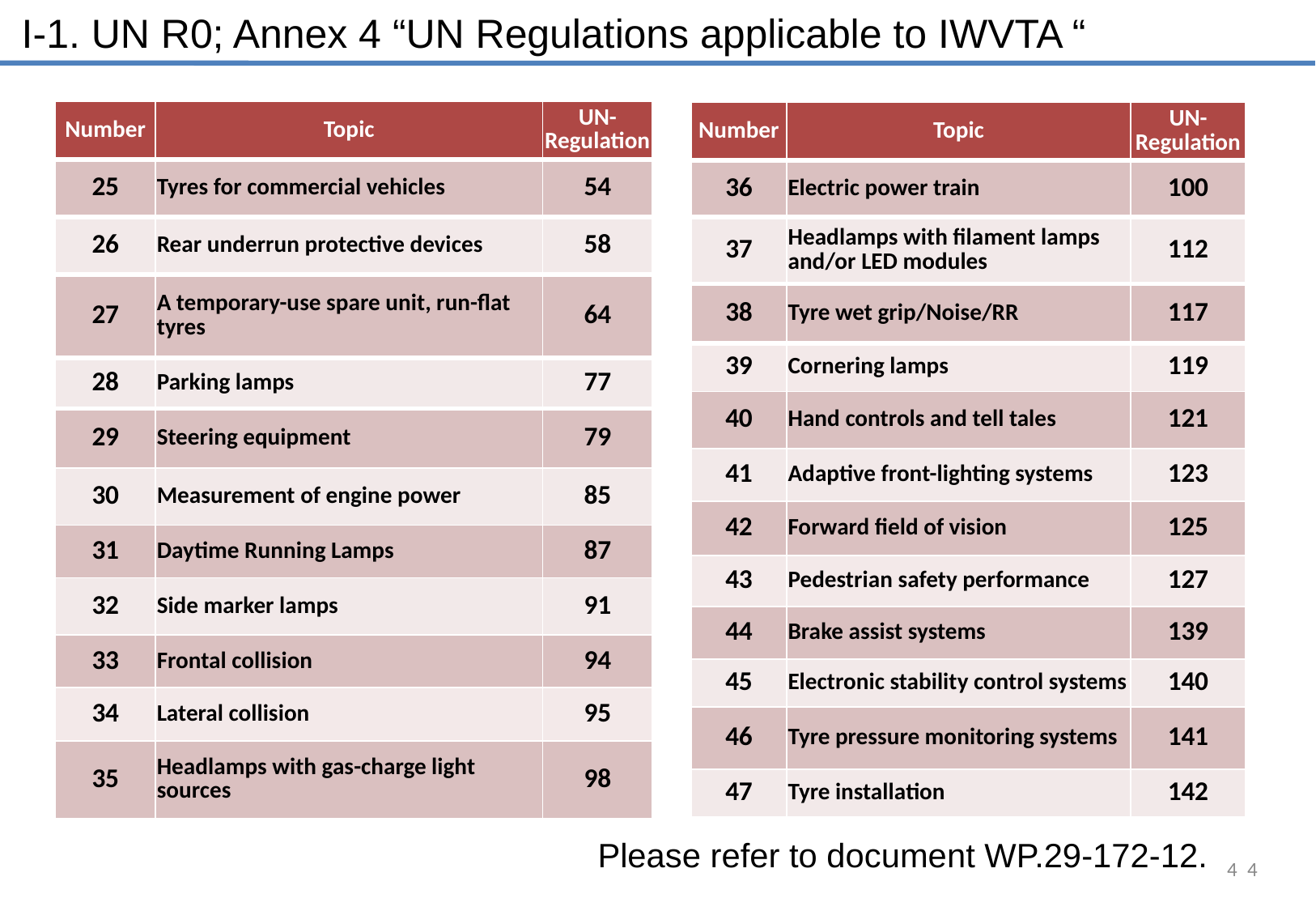

I-1. UN R0; Annex 4 “UN Regulations applicable to IWVTA “

| Number | Topic | UN-Regulation |
| --- | --- | --- |
| 25 | Tyres for commercial vehicles | 54 |
| 26 | Rear underrun protective devices | 58 |
| 27 | A temporary-use spare unit, run-flat tyres | 64 |
| 28 | Parking lamps | 77 |
| 29 | Steering equipment | 79 |
| 30 | Measurement of engine power | 85 |
| 31 | Daytime Running Lamps | 87 |
| 32 | Side marker lamps | 91 |
| 33 | Frontal collision | 94 |
| 34 | Lateral collision | 95 |
| 35 | Headlamps with gas-charge light sources | 98 |
| Number | Topic | UN-Regulation |
| --- | --- | --- |
| 36 | Electric power train | 100 |
| 37 | Headlamps with filament lamps and/or LED modules | 112 |
| 38 | Tyre wet grip/Noise/RR | 117 |
| 39 | Cornering lamps | 119 |
| 40 | Hand controls and tell tales | 121 |
| 41 | Adaptive front-lighting systems | 123 |
| 42 | Forward field of vision | 125 |
| 43 | Pedestrian safety performance | 127 |
| 44 | Brake assist systems | 139 |
| 45 | Electronic stability control systems | 140 |
| 46 | Tyre pressure monitoring systems | 141 |
| 47 | Tyre installation | 142 |
Please refer to document WP.29-172-12.
4
4